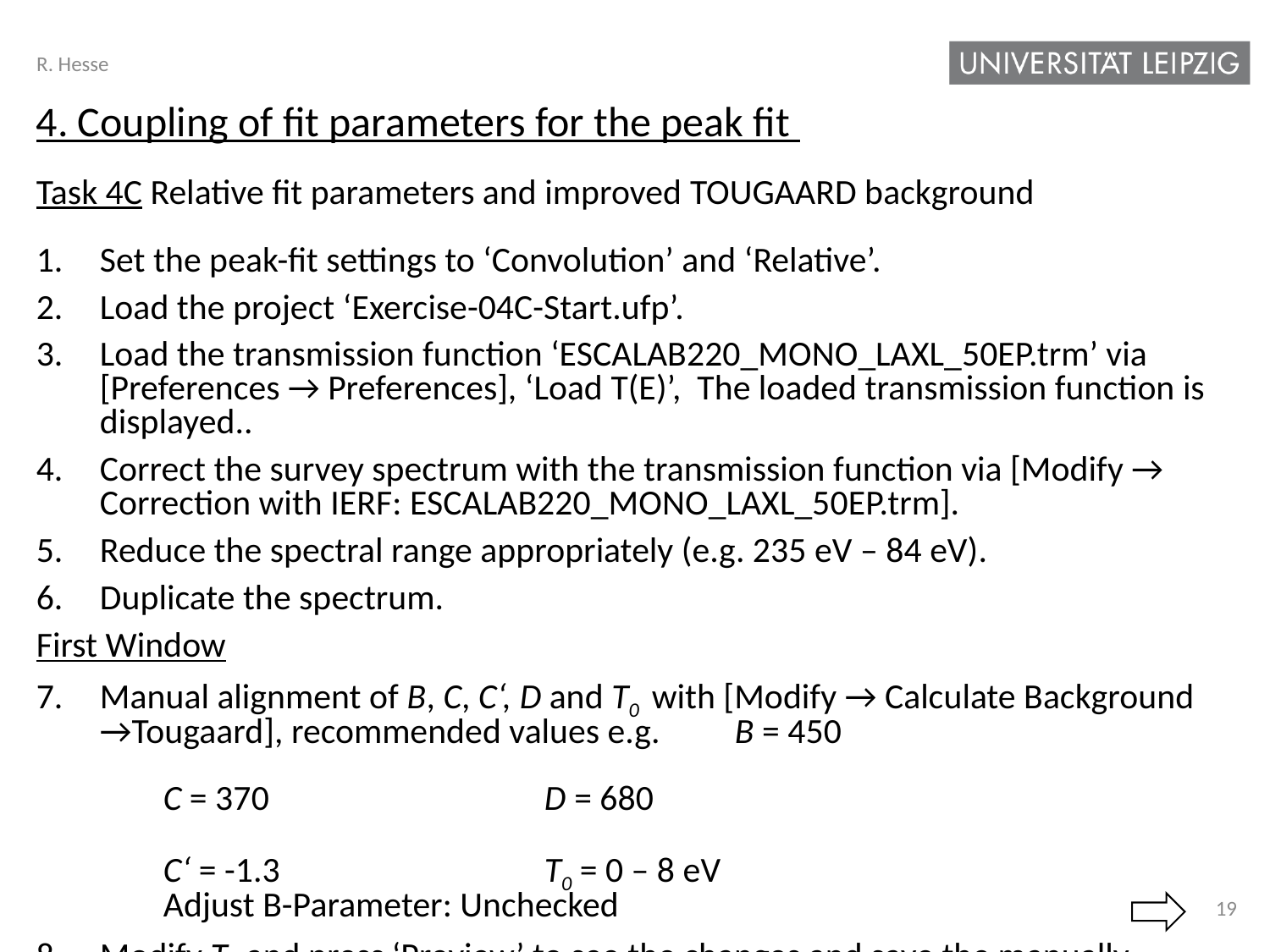

R. Hesse
4. Coupling of fit parameters for the peak fit
Task 4C Relative fit parameters and improved Tougaard background

Set the peak-fit settings to ‘Convolution’ and ‘Relative’.

Load the project ‘Exercise-04C-Start.ufp’.

Load the transmission function ‘ESCALAB220_MONO_LAXL_50EP.trm’ via [Preferences → Preferences], ‘Load T(E)’,  The loaded transmission function is displayed..

Correct the survey spectrum with the transmission function via [Modify → Correction with IERF: ESCALAB220_MONO_LAXL_50EP.trm].

Reduce the spectral range appropriately (e.g. 235 eV – 84 eV).

Duplicate the spectrum.

First Window

Manual alignment of B, C, C‘, D and T0  with [Modify → Calculate Background →Tougaard], recommended values e.g.	B = 450
										C = 370			D = 680
										C‘ = -1.3			T0 = 0 – 8 eV
	Adjust B-Parameter: Unchecked

Modify T0 and press ‘Preview’ to see the changes and save the manually defined loss function in ‘loss.cro’.
19